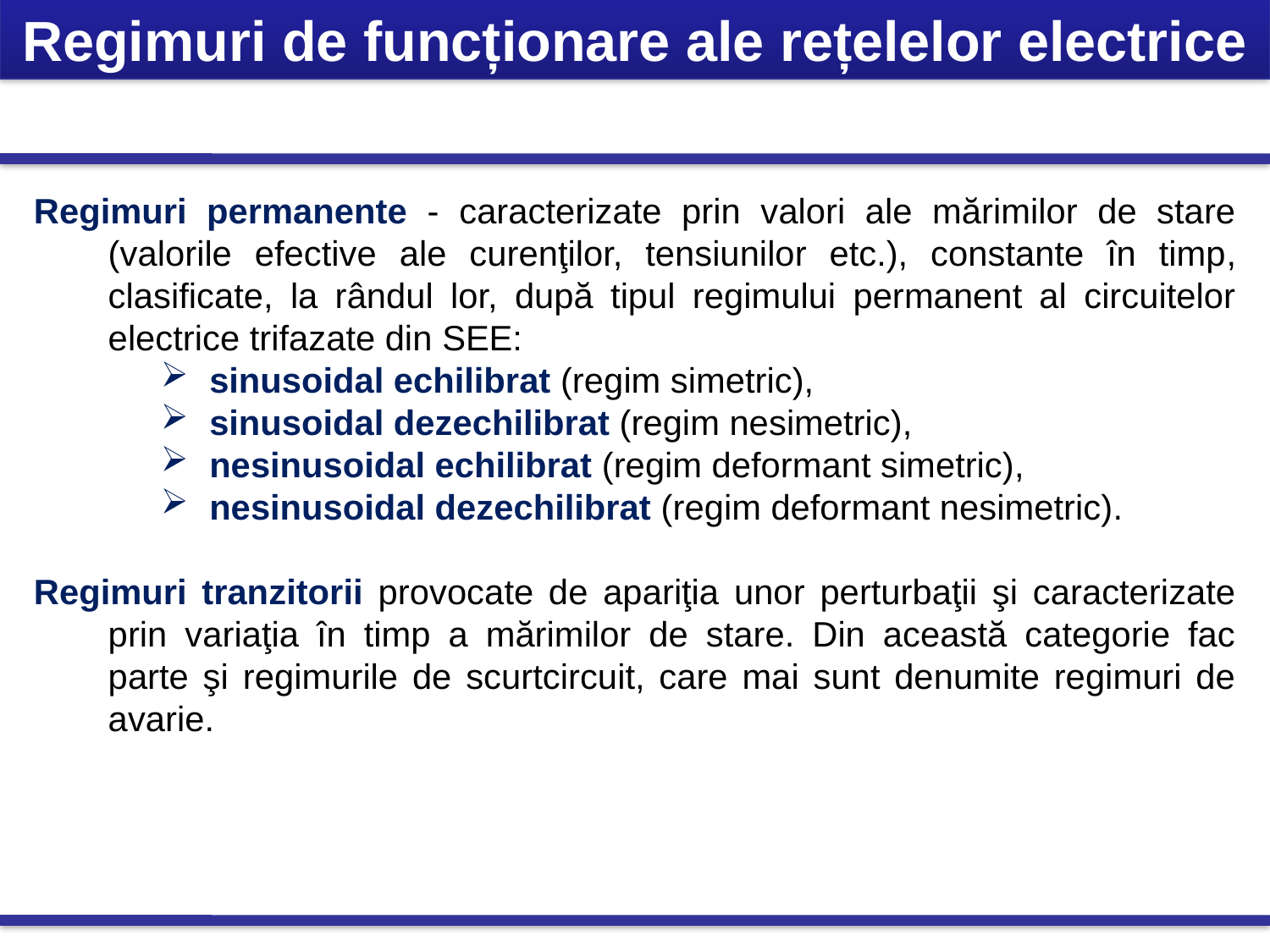

Regimuri de funcționare ale rețelelor electrice

Regimuri permanente - caracterizate prin valori ale mărimilor de stare (valorile efective ale curenţilor, tensiunilor etc.), constante în timp, clasificate, la rândul lor, după tipul regimului permanent al circuitelor electrice trifazate din SEE:
sinusoidal echilibrat (regim simetric),
sinusoidal dezechilibrat (regim nesimetric),
nesinusoidal echilibrat (regim deformant simetric),
nesinusoidal dezechilibrat (regim deformant nesimetric).

Regimuri tranzitorii provocate de apariţia unor perturbaţii şi caracterizate prin variaţia în timp a mărimilor de stare. Din această categorie fac parte şi regimurile de scurtcircuit, care mai sunt denumite regimuri de avarie.